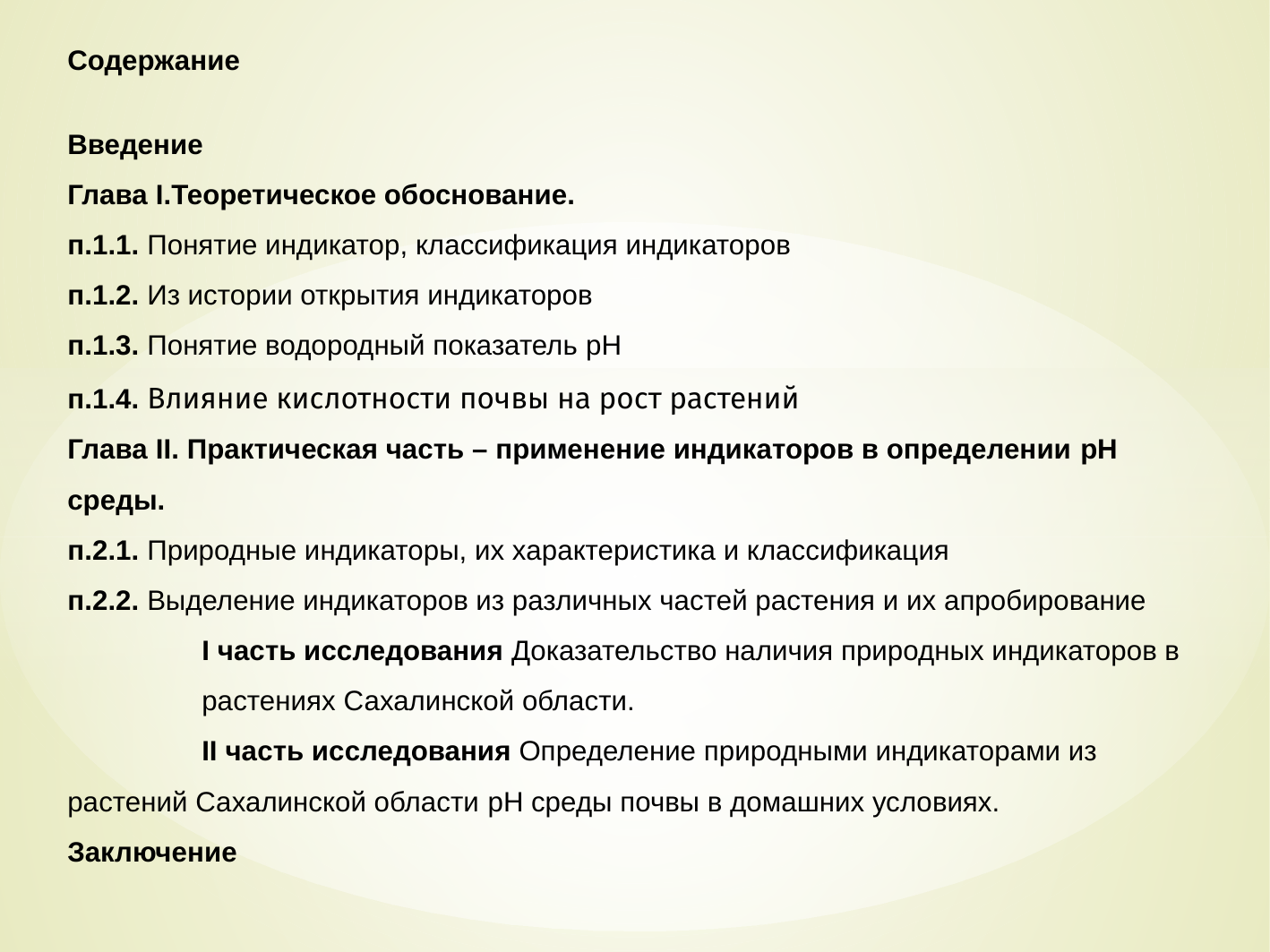

Содержание

Введение
Глава I.Теоретическое обоснование.
п.1.1. Понятие индикатор, классификация индикаторов
п.1.2. Из истории открытия индикаторов
п.1.3. Понятие водородный показатель pH
п.1.4. Влияние кислотности почвы на рост растений
Глава II. Практическая часть – применение индикаторов в определении pH среды.
п.2.1. Природные индикаторы, их характеристика и классификация
п.2.2. Выделение индикаторов из различных частей растения и их апробирование
	I часть исследования Доказательство наличия природных индикаторов в 	растениях Сахалинской области.
	II часть исследования Определение природными индикаторами из 	растений Сахалинской области pH среды почвы в домашних условиях.
Заключение